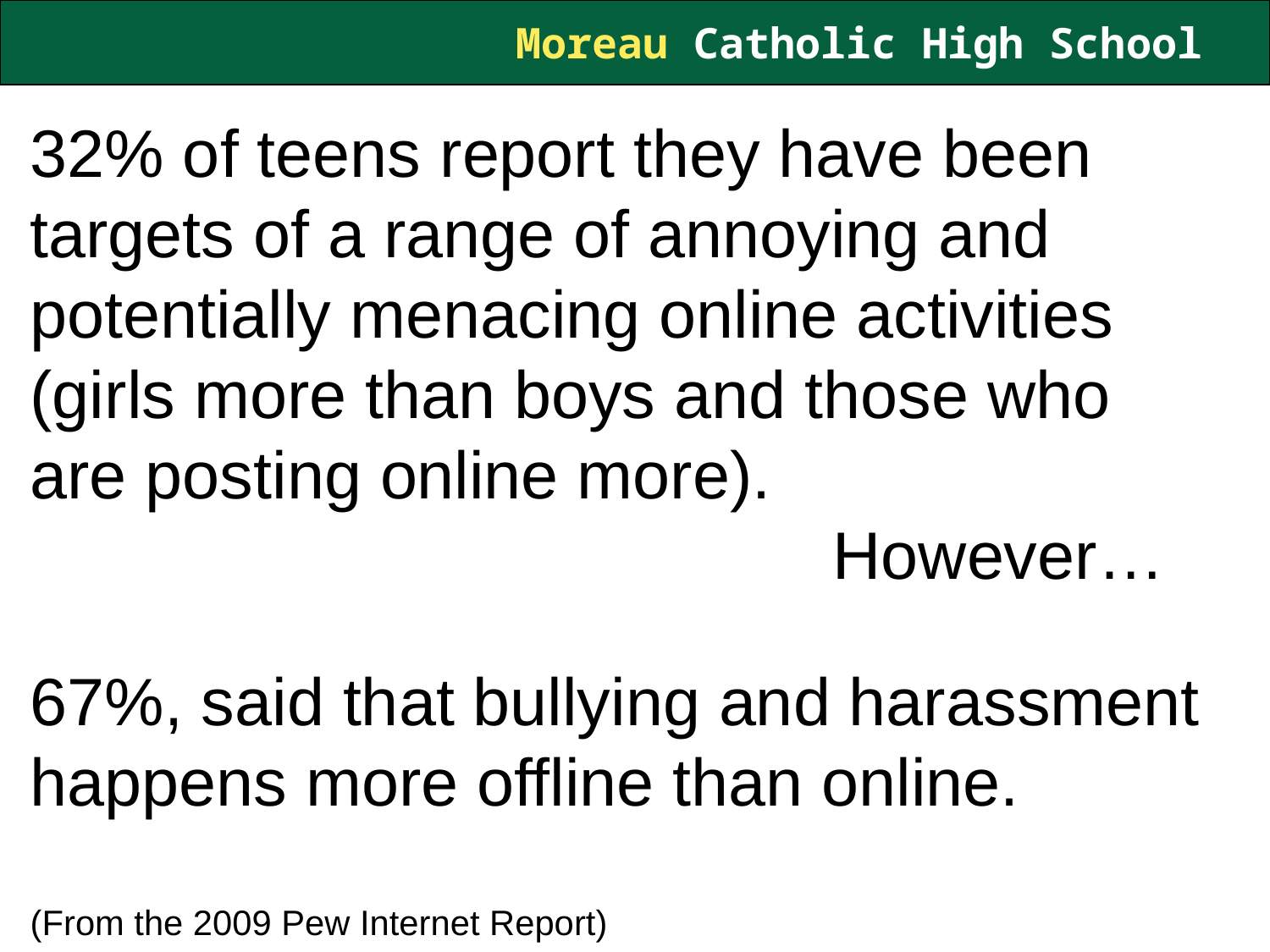

32% of teens report they have been targets of a range of annoying and potentially menacing online activities (girls more than boys and those who are posting online more).
					         However…

67%, said that bullying and harassment happens more offline than online.

(From the 2009 Pew Internet Report)